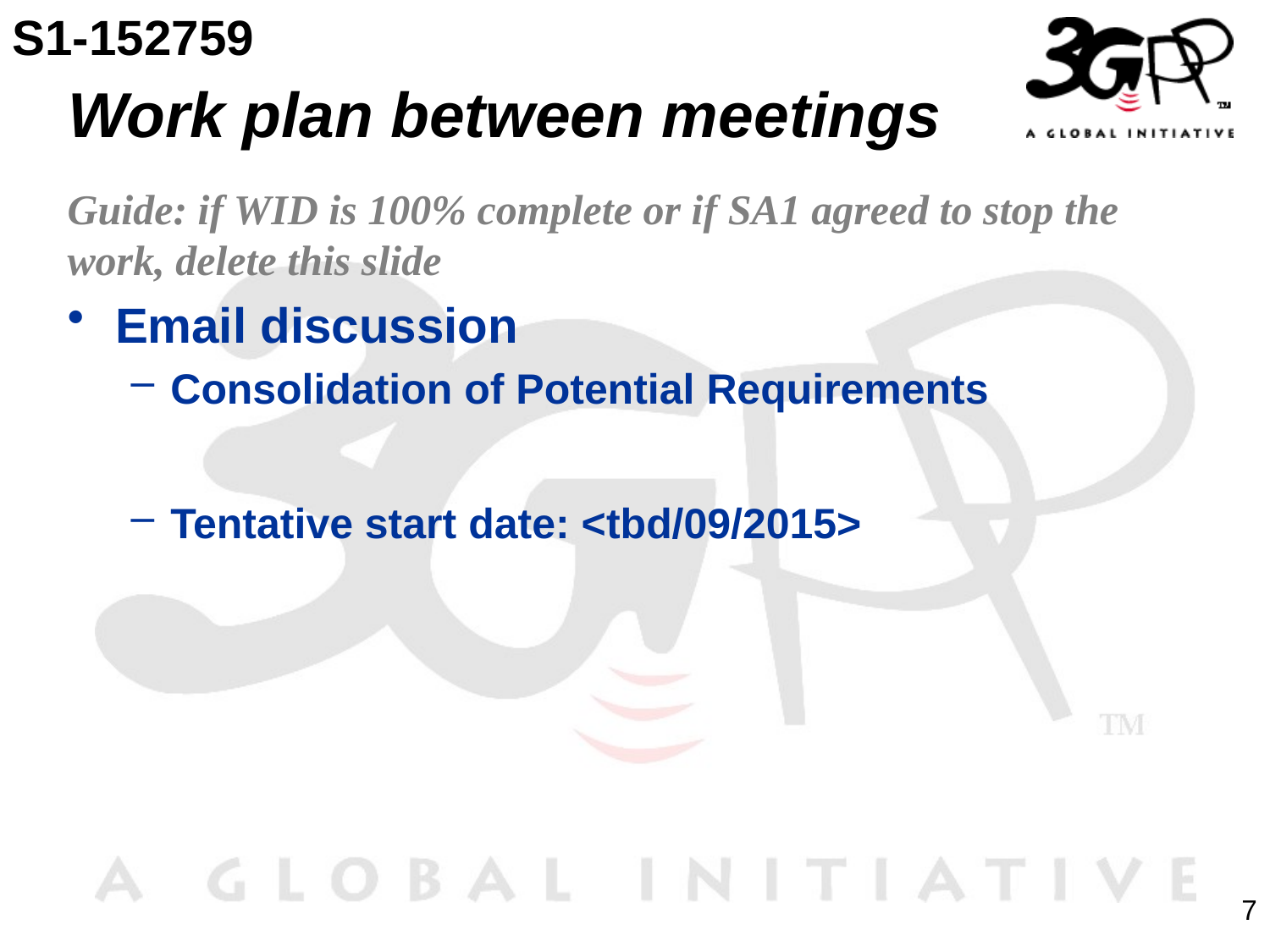

S1-152759

# Work plan between meetings
Guide: if WID is 100% complete or if SA1 agreed to stop the work, delete this slide
Email discussion
Consolidation of Potential Requirements

Tentative start date: <tbd/09/2015>
7